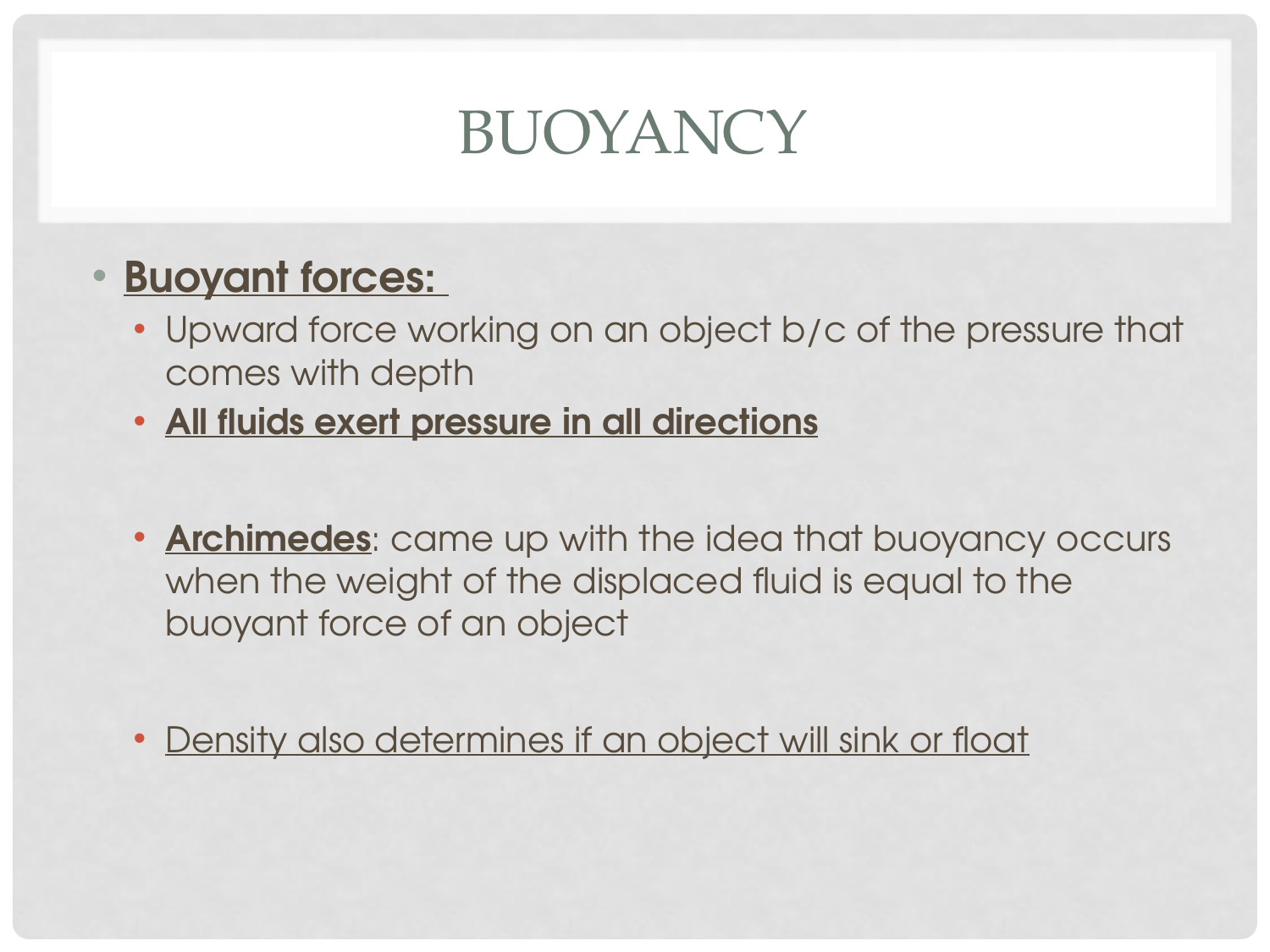

# Buoyancy
Buoyant forces:
Upward force working on an object b/c of the pressure that comes with depth
All fluids exert pressure in all directions

Archimedes: came up with the idea that buoyancy occurs when the weight of the displaced fluid is equal to the buoyant force of an object

Density also determines if an object will sink or float